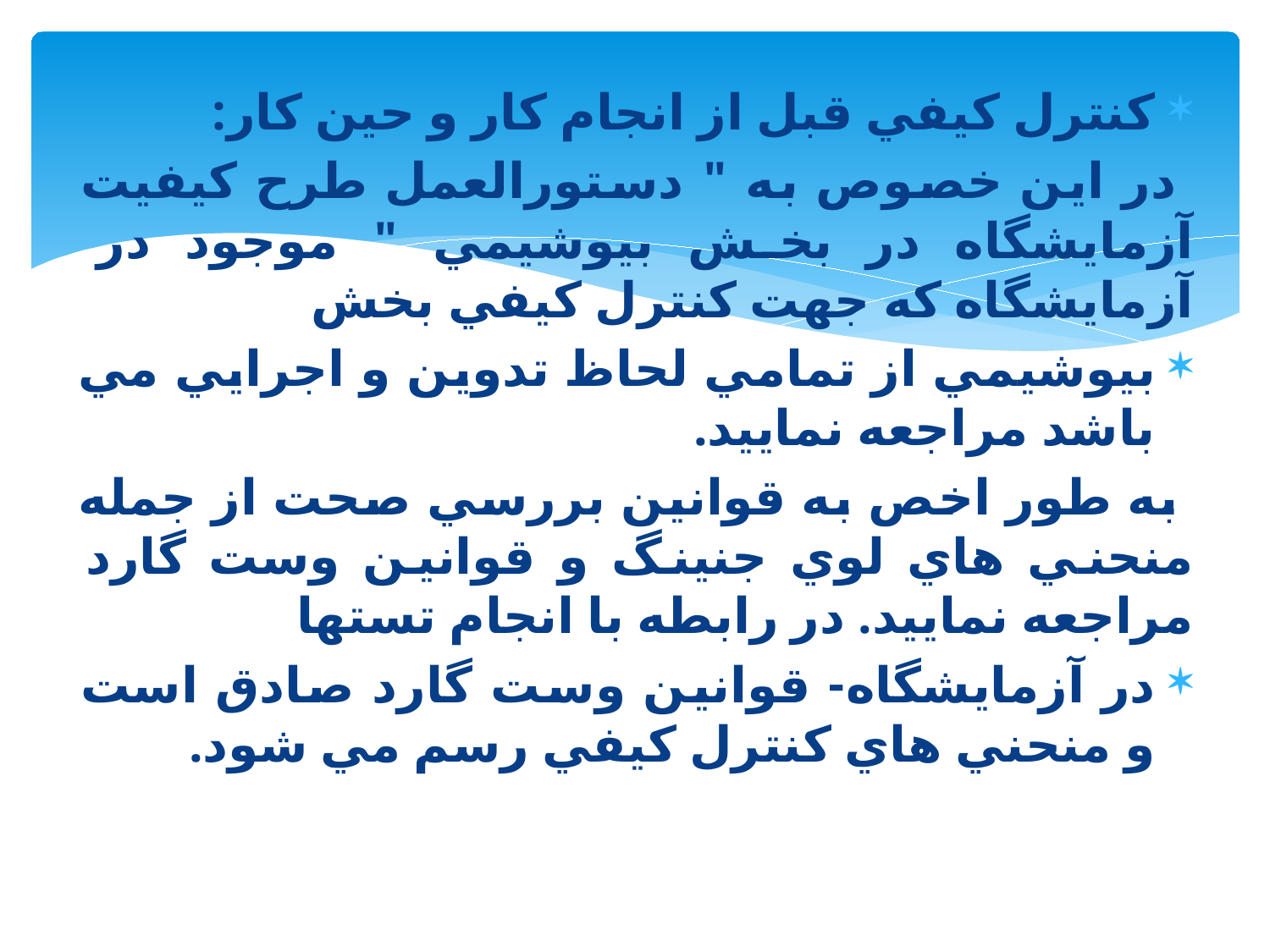

كنترل كيفي قبل از انجام كار و حين كار:
 در اين خصوص به " دستورالعمل طرح كيفيت آزمايشگاه در بخش بيوشيمي " موجود در آزمايشگاه كه جهت كنترل كيفي بخش
بيوشيمي از تمامي لحاظ تدوين و اجرايي مي باشد مراجعه نماييد.
 به طور اخص به قوانين بررسي صحت از جمله منحني هاي لوي جنينگ و قوانين وست گارد مراجعه نماييد. در رابطه با انجام تستها
در آزمايشگاه- قوانين وست گارد صادق است و منحني هاي كنترل كيفي رسم مي شود.